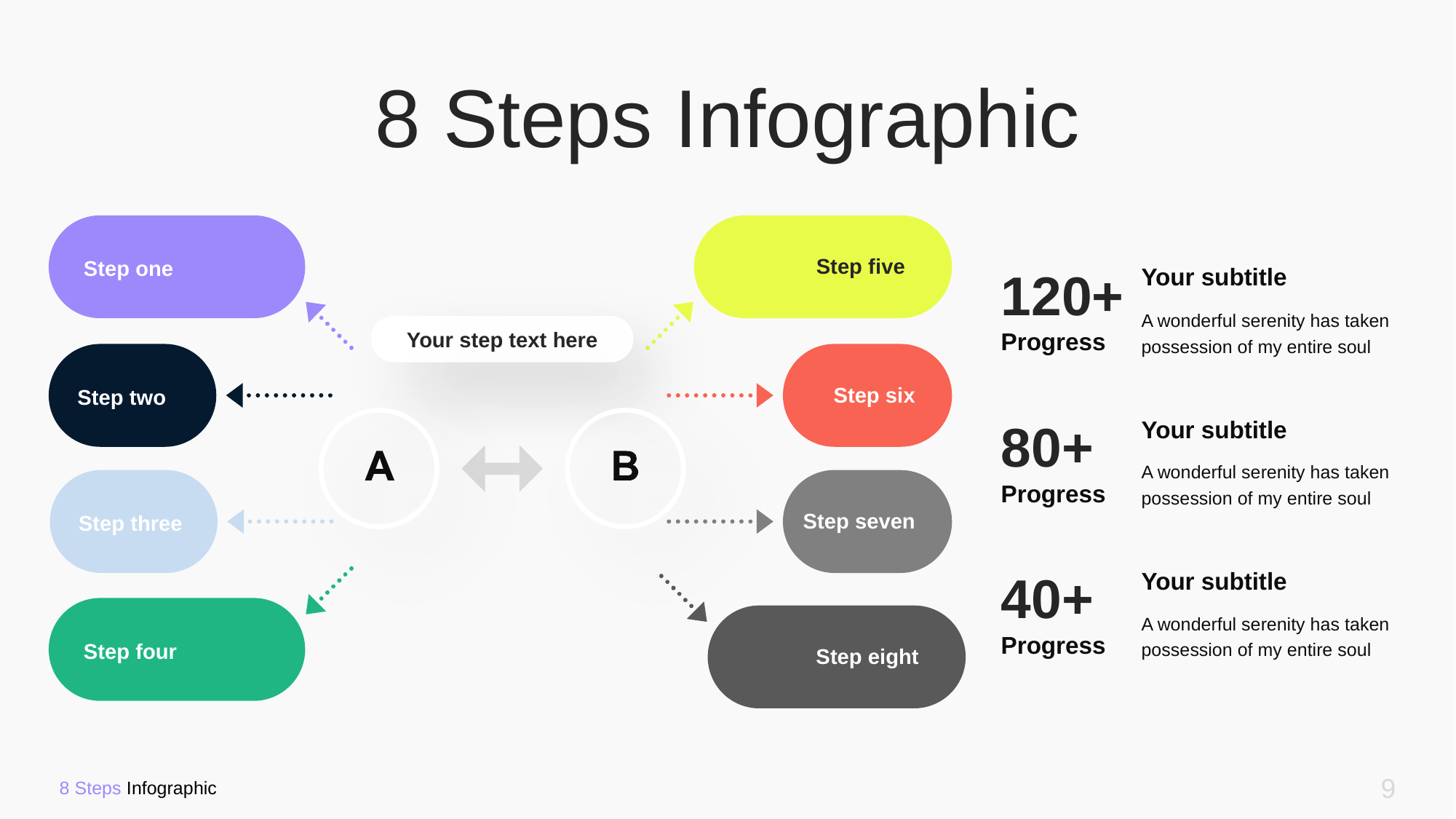

8 Steps Infographic

Step one

Step five

Your step text here

Step two

Step six

Step three

Step seven

Step four

Step eight
120+
Progress
Your subtitle
A wonderful serenity has taken possession of my entire soul
80+
Progress
Your subtitle
A wonderful serenity has taken possession of my entire soul
40+
Progress
Your subtitle
A wonderful serenity has taken possession of my entire soul